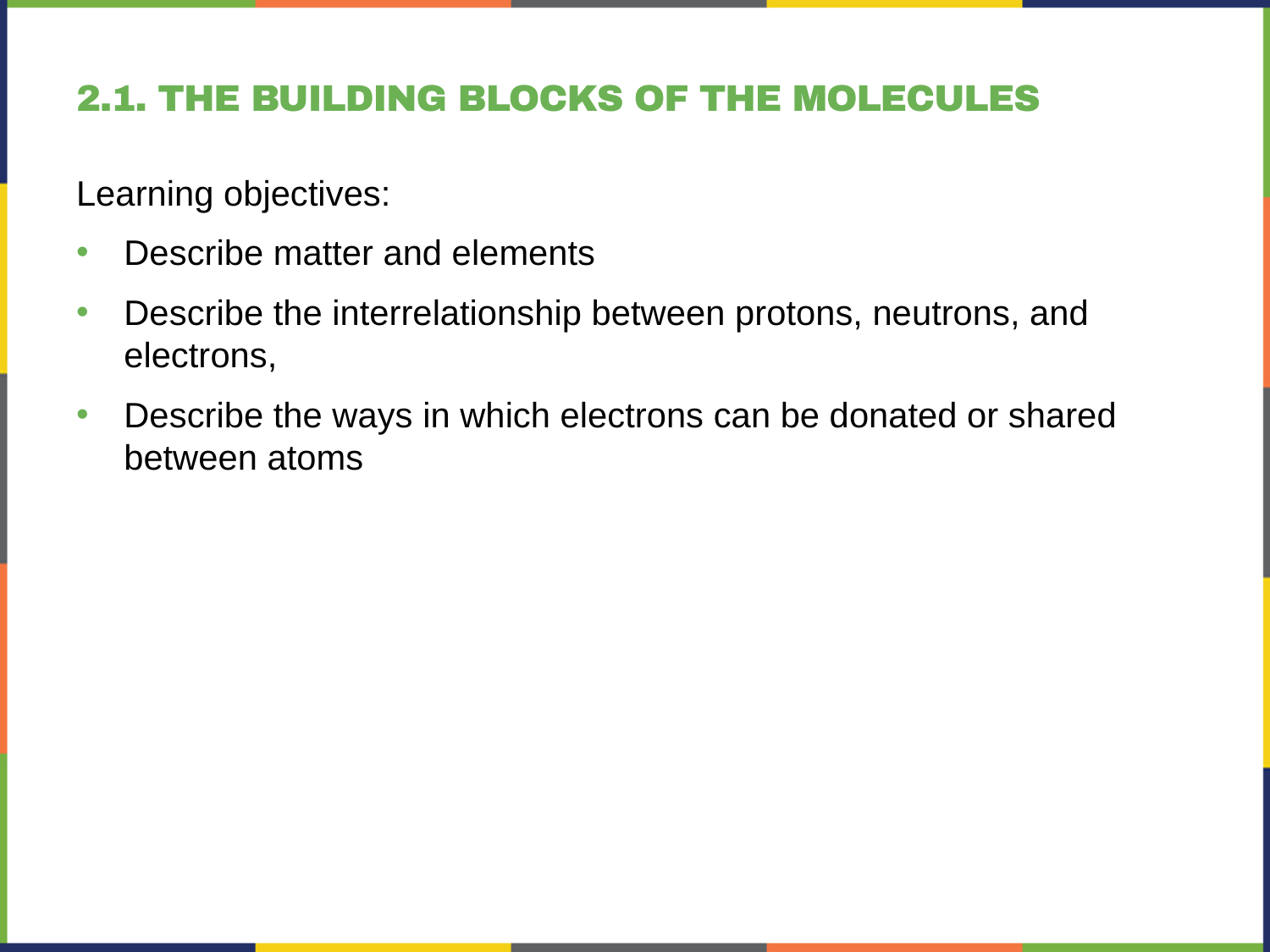

# 2.1. The building blocks of the molecules
Learning objectives:
Describe matter and elements
Describe the interrelationship between protons, neutrons, and electrons,
Describe the ways in which electrons can be donated or shared between atoms